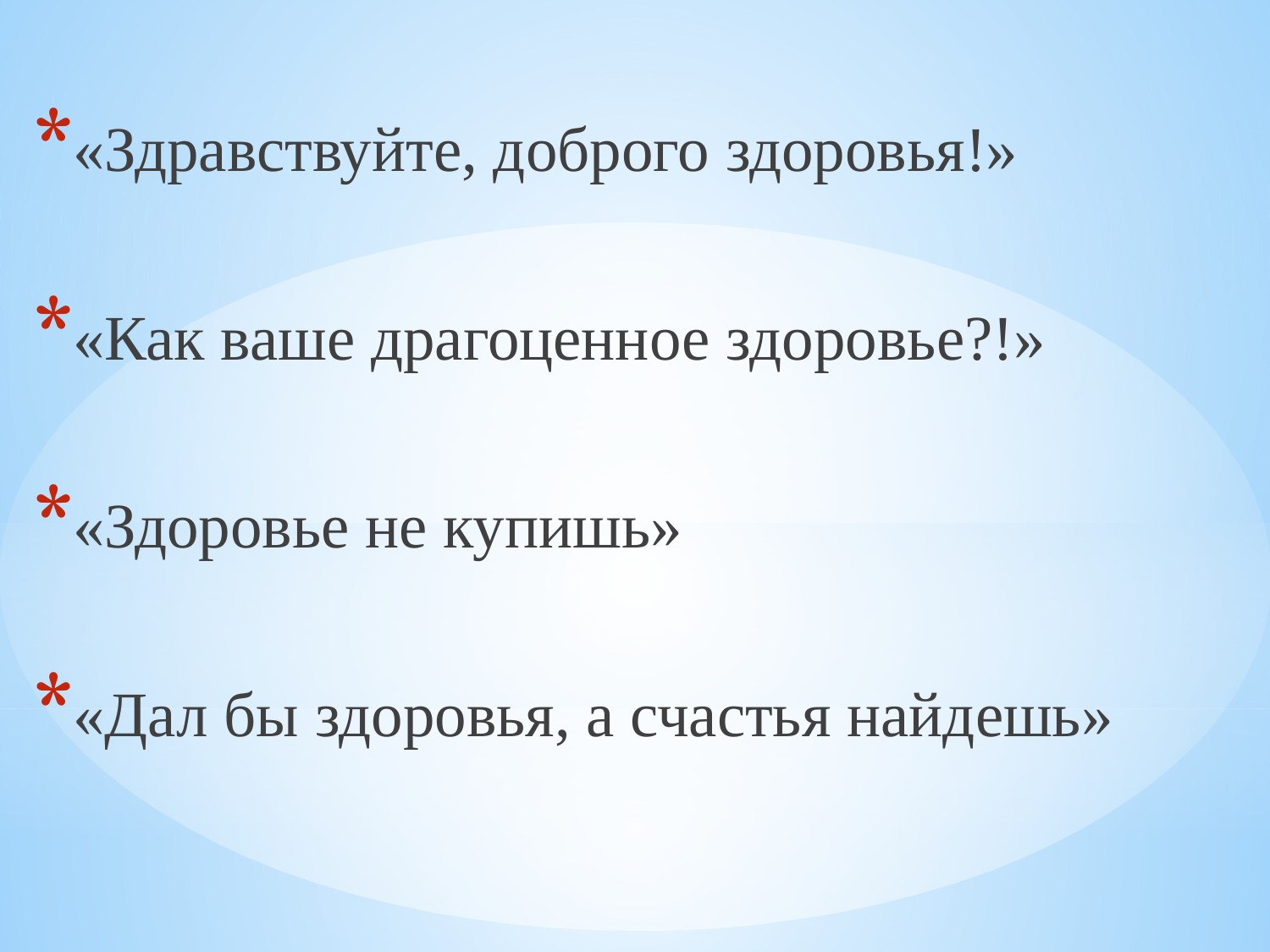

«Здравствуйте, доброго здоровья!»

«Как ваше драгоценное здоровье?!»

«Здоровье не купишь»

«Дал бы здоровья, а счастья найдешь»